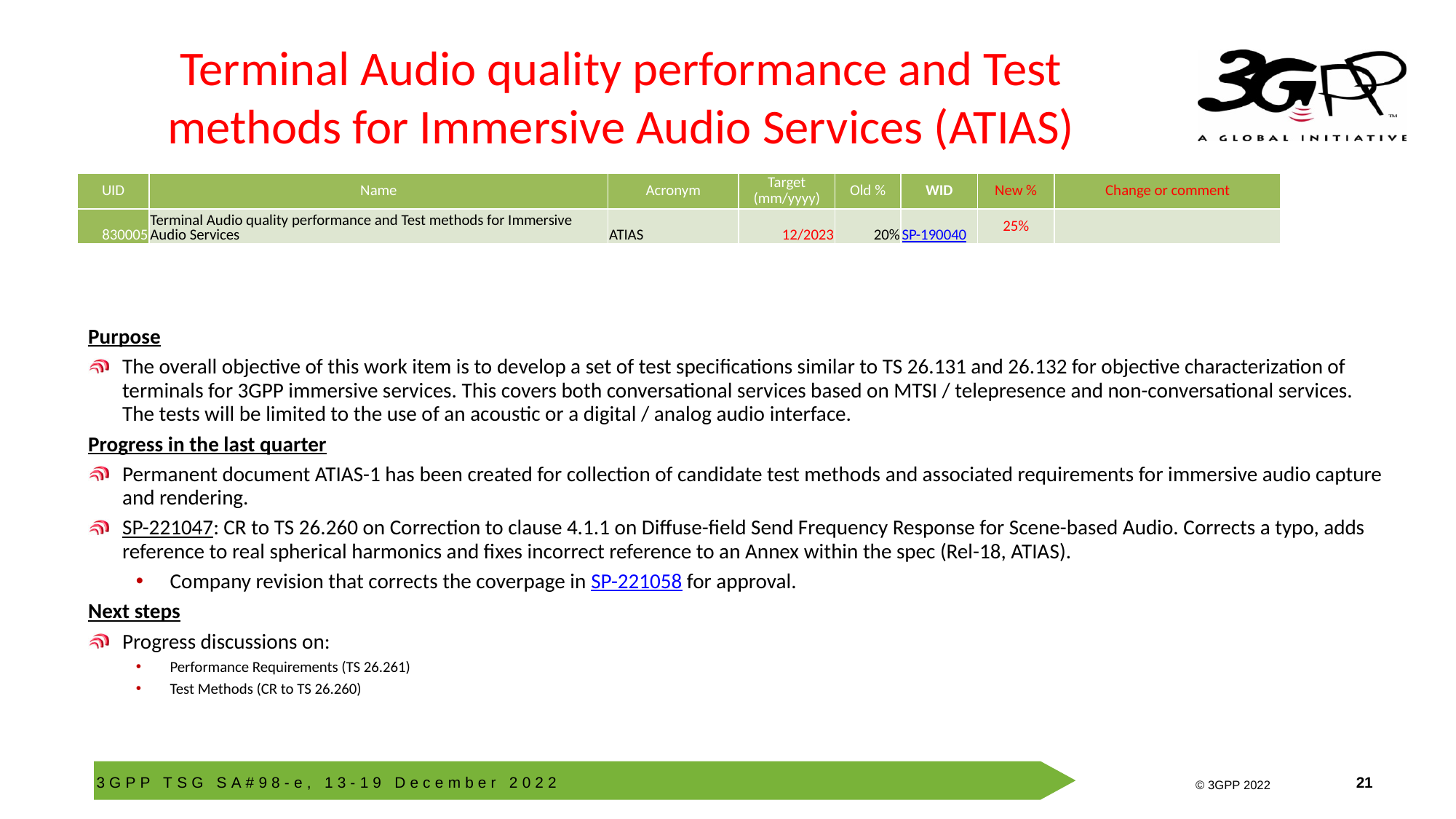

# Terminal Audio quality performance and Test methods for Immersive Audio Services (ATIAS)
| UID | Name | Acronym | Target (mm/yyyy) | Old % | WID | New % | Change or comment |
| --- | --- | --- | --- | --- | --- | --- | --- |
| 830005 | Terminal Audio quality performance and Test methods for Immersive Audio Services | ATIAS | 12/2023 | 20% | SP-190040 | 25% |  |
Purpose
The overall objective of this work item is to develop a set of test specifications similar to TS 26.131 and 26.132 for objective characterization of terminals for 3GPP immersive services. This covers both conversational services based on MTSI / telepresence and non-conversational services. The tests will be limited to the use of an acoustic or a digital / analog audio interface.
Progress in the last quarter
Permanent document ATIAS-1 has been created for collection of candidate test methods and associated requirements for immersive audio capture and rendering.
SP-221047: CR to TS 26.260 on Correction to clause 4.1.1 on Diffuse-field Send Frequency Response for Scene-based Audio. Corrects a typo, adds reference to real spherical harmonics and fixes incorrect reference to an Annex within the spec (Rel-18, ATIAS).
Company revision that corrects the coverpage in SP-221058 for approval.
Next steps
Progress discussions on:
Performance Requirements (TS 26.261)
Test Methods (CR to TS 26.260)